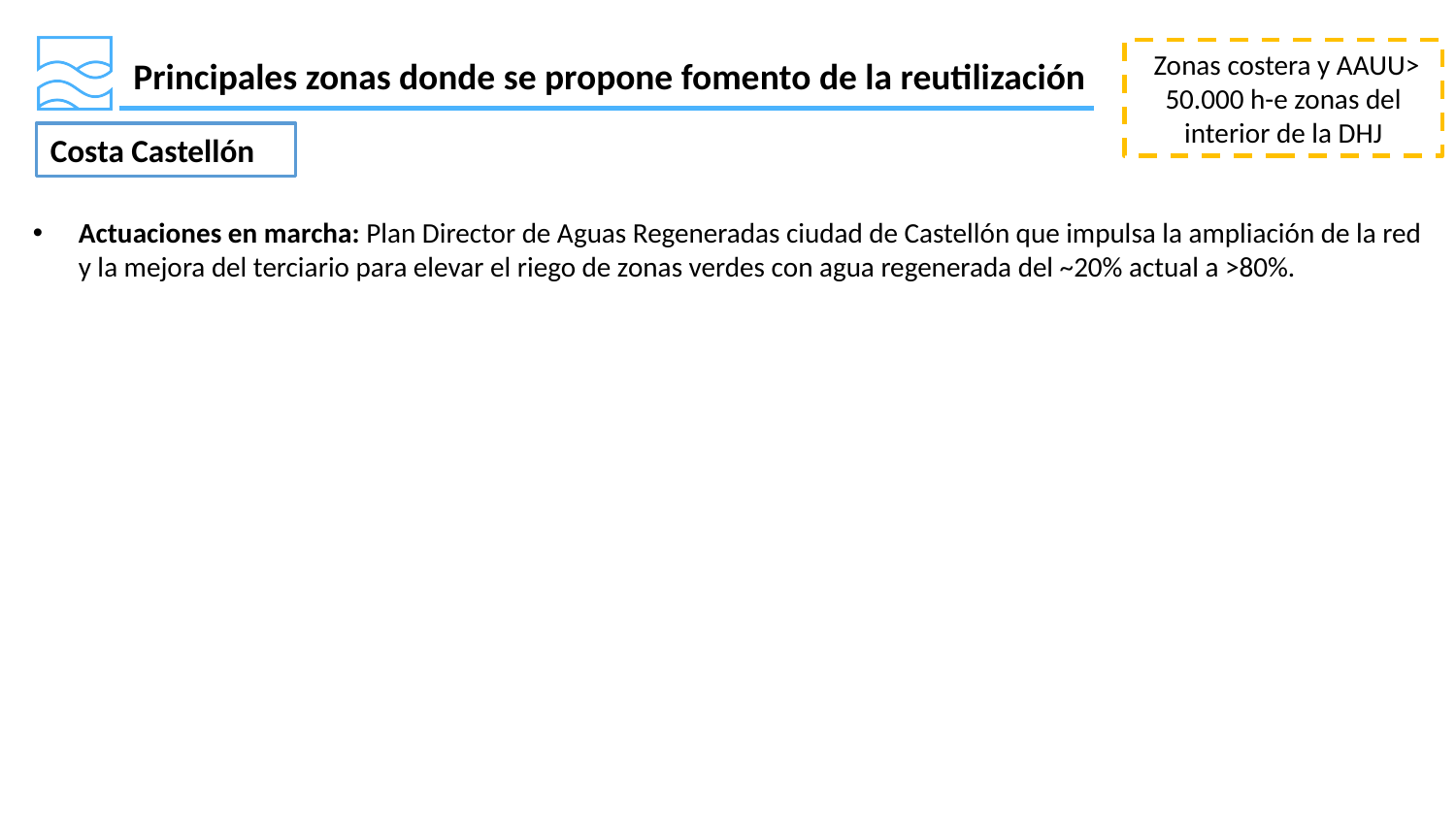

Zonas costera y AAUU> 50.000 h-e zonas del interior de la DHJ
Principales zonas donde se propone fomento de la reutilización
Costa Castellón
Actuaciones en marcha: Plan Director de Aguas Regeneradas ciudad de Castellón que impulsa la ampliación de la red y la mejora del terciario para elevar el riego de zonas verdes con agua regenerada del ~20% actual a >80%.